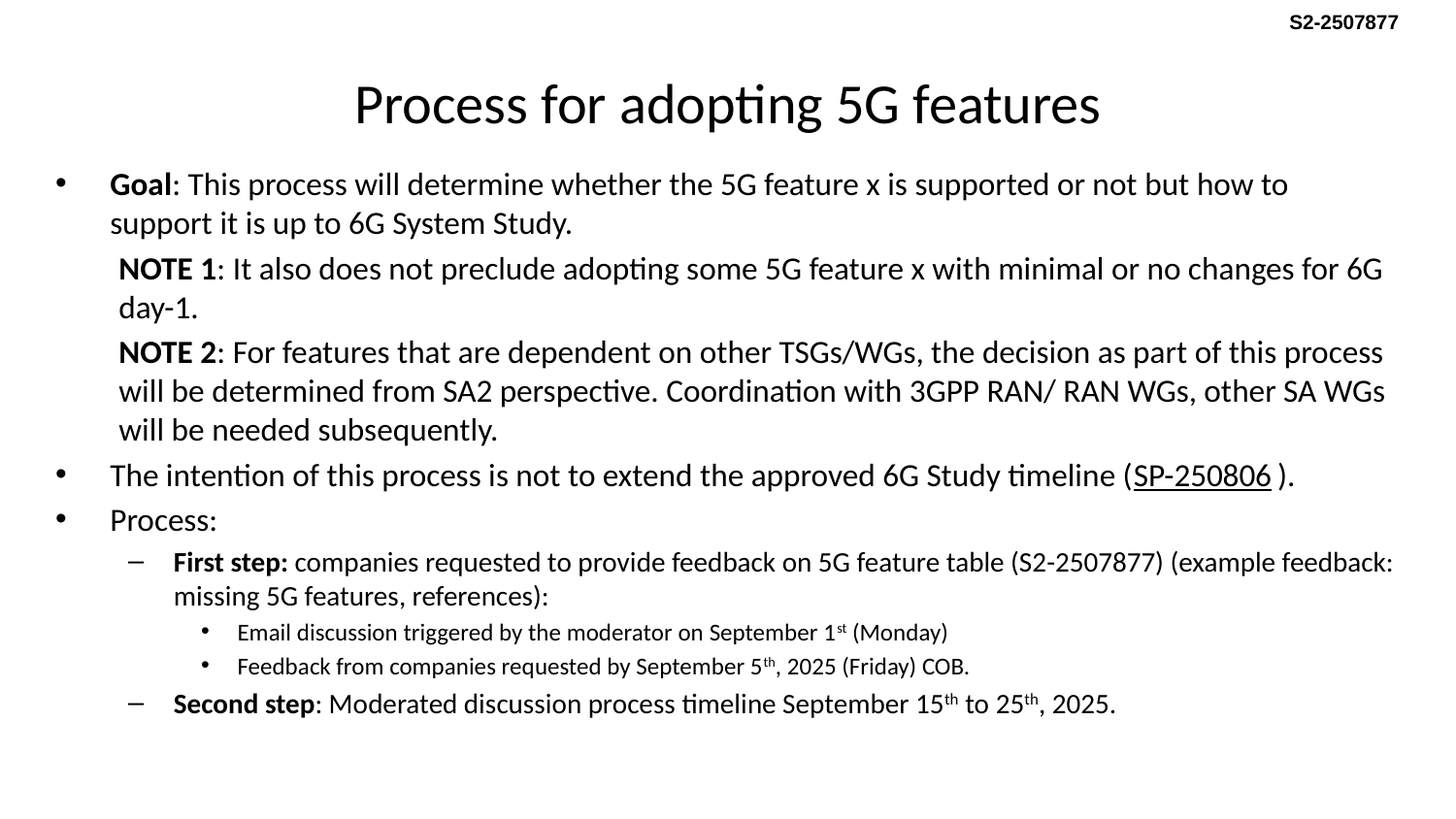

S2-2507877
# Process for adopting 5G features
Goal: This process will determine whether the 5G feature x is supported or not but how to support it is up to 6G System Study.
NOTE 1: It also does not preclude adopting some 5G feature x with minimal or no changes for 6G day-1.
NOTE 2: For features that are dependent on other TSGs/WGs, the decision as part of this process will be determined from SA2 perspective. Coordination with 3GPP RAN/ RAN WGs, other SA WGs will be needed subsequently.
The intention of this process is not to extend the approved 6G Study timeline (SP-250806 ).
Process:
First step: companies requested to provide feedback on 5G feature table (S2-2507877) (example feedback: missing 5G features, references):
Email discussion triggered by the moderator on September 1st (Monday)
Feedback from companies requested by September 5th, 2025 (Friday) COB.
Second step: Moderated discussion process timeline September 15th to 25th, 2025.